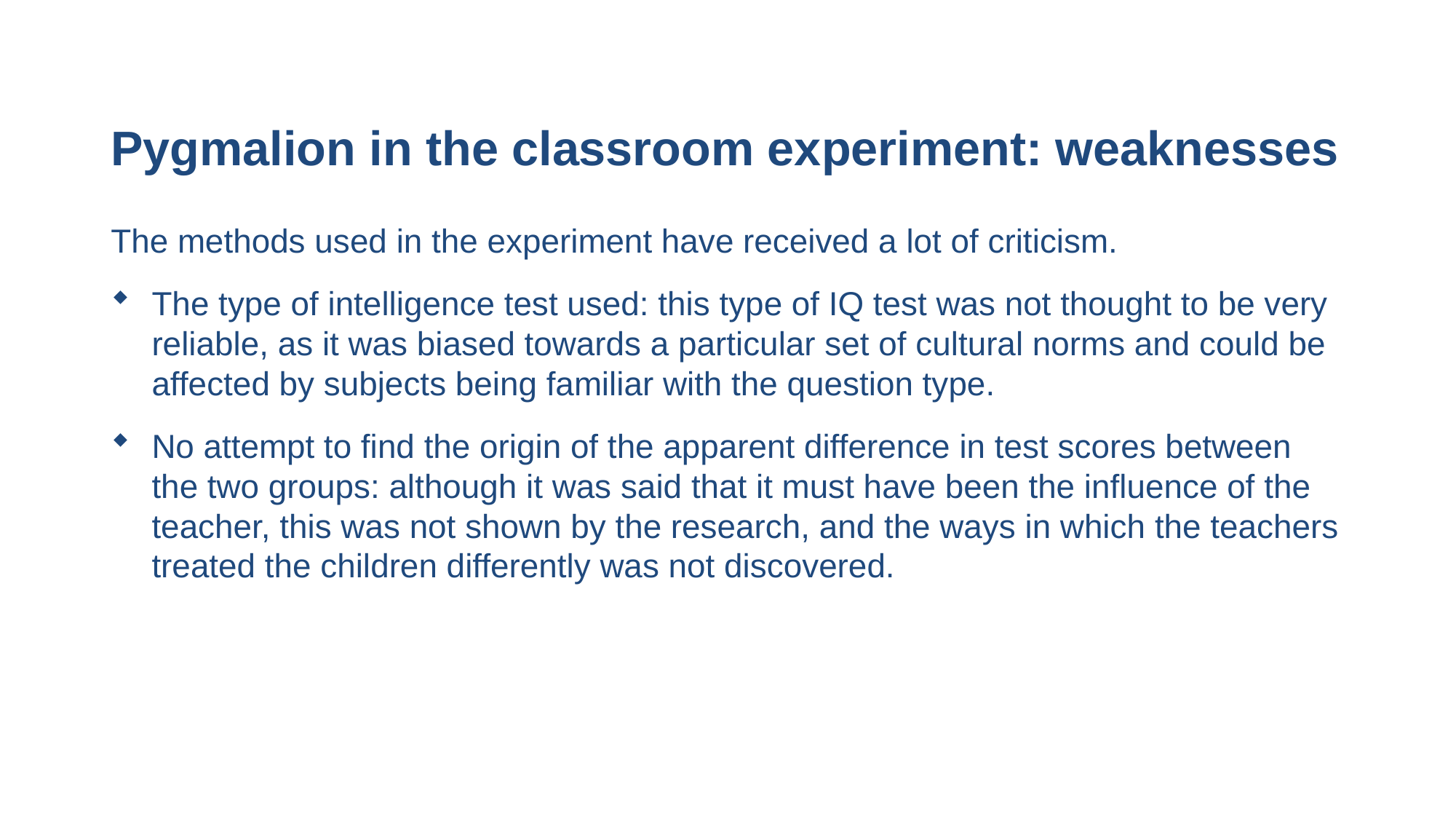

# Pygmalion in the classroom experiment: weaknesses
The methods used in the experiment have received a lot of criticism.
The type of intelligence test used: this type of IQ test was not thought to be very reliable, as it was biased towards a particular set of cultural norms and could be affected by subjects being familiar with the question type.
No attempt to find the origin of the apparent difference in test scores between the two groups: although it was said that it must have been the influence of the teacher, this was not shown by the research, and the ways in which the teachers treated the children differently was not discovered.